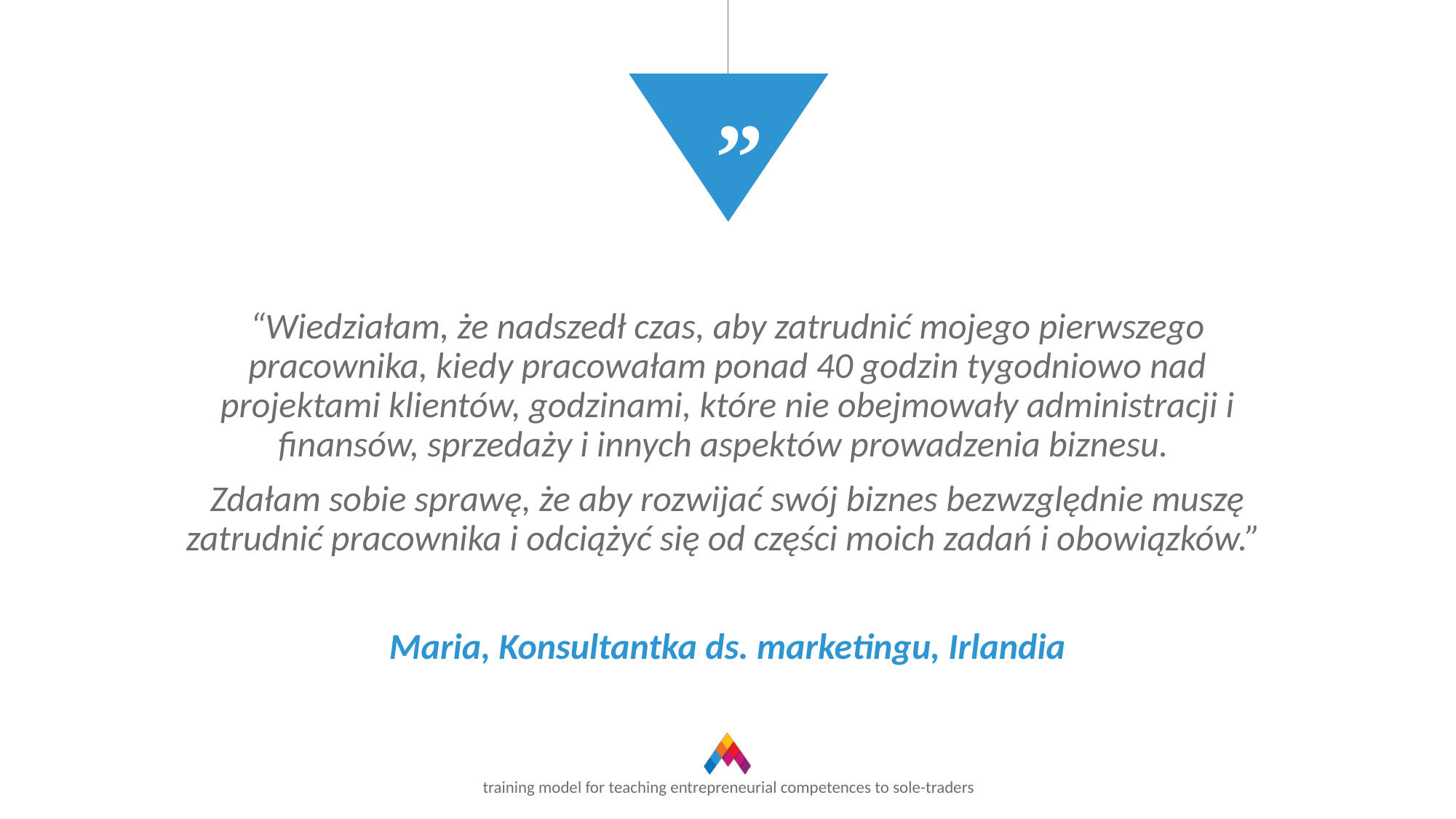

”

“Wiedziałam, że nadszedł czas, aby zatrudnić mojego pierwszego pracownika, kiedy pracowałam ponad 40 godzin tygodniowo nad projektami klientów, godzinami, które nie obejmowały administracji i finansów, sprzedaży i innych aspektów prowadzenia biznesu.
Zdałam sobie sprawę, że aby rozwijać swój biznes bezwzględnie muszę zatrudnić pracownika i odciążyć się od części moich zadań i obowiązków.”

Maria, Konsultantka ds. marketingu, Irlandia